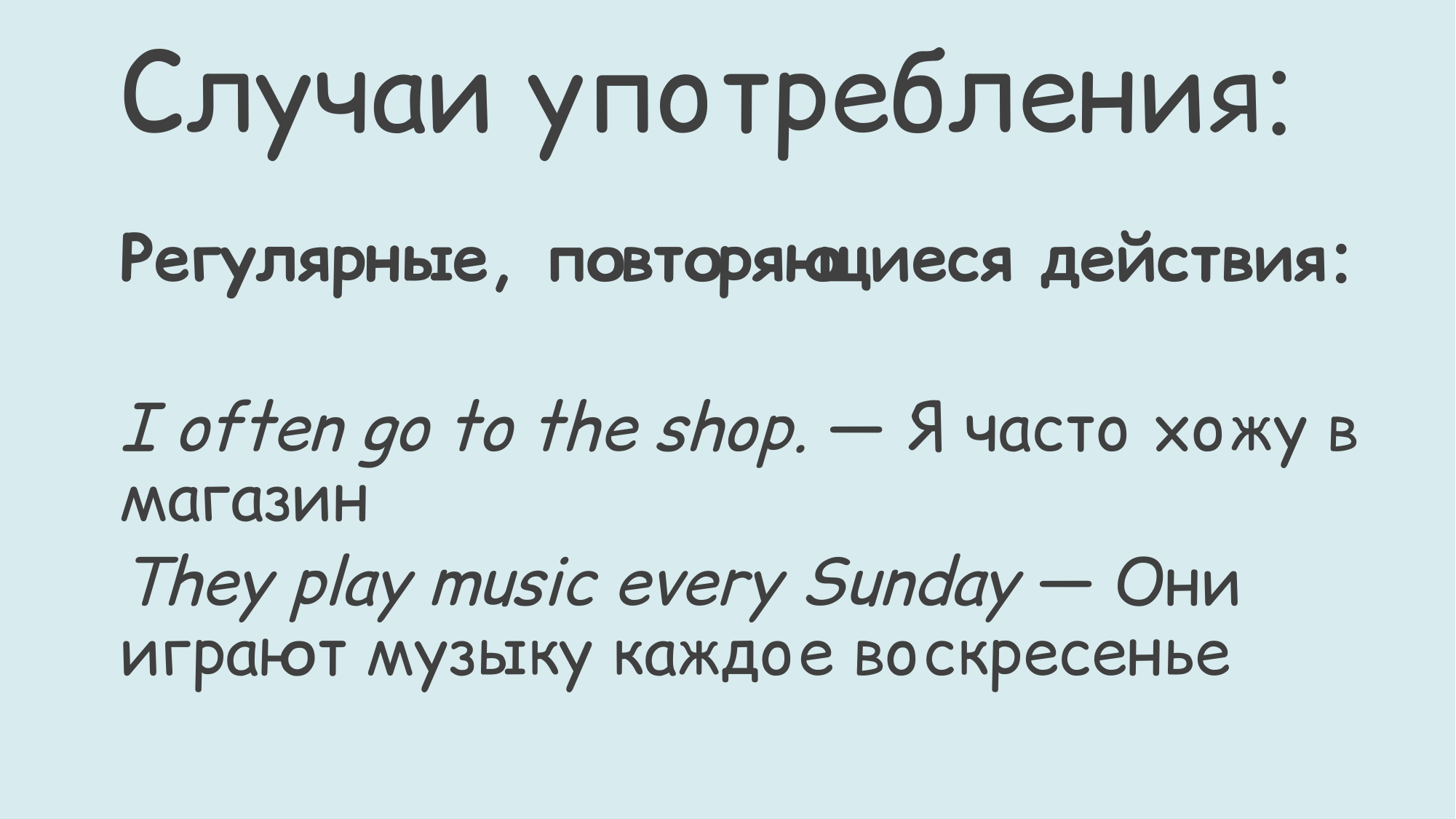

# Случаи употребления:
Регулярные, повторяющиеся действия:

I often go to the shop. — Я часто хожу в магазин
They play music every Sunday — Они играют музыку каждое воскресенье